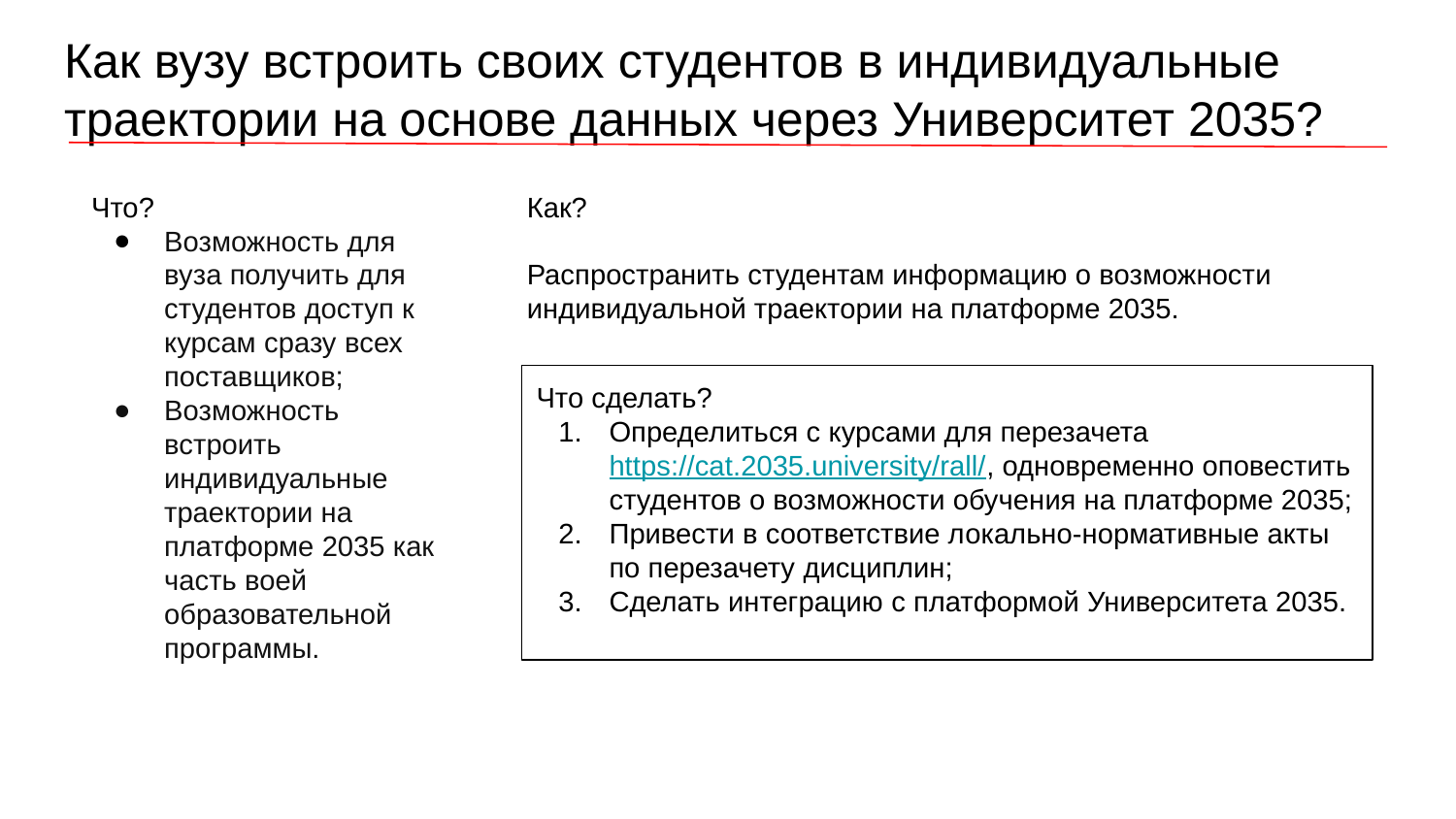

# Как вузу встроить своих студентов в индивидуальные траектории на основе данных через Университет 2035?
Что?
Возможность для вуза получить для студентов доступ к курсам сразу всех поставщиков;
Возможность встроить индивидуальные траектории на платформе 2035 как часть воей образовательной программы.
Как?

Распространить студентам информацию о возможности индивидуальной траектории на платформе 2035.
Что сделать?
Определиться с курсами для перезачета https://cat.2035.university/rall/, одновременно оповестить студентов о возможности обучения на платформе 2035;
Привести в соответствие локально-нормативные акты по перезачету дисциплин;
Сделать интеграцию с платформой Университета 2035.